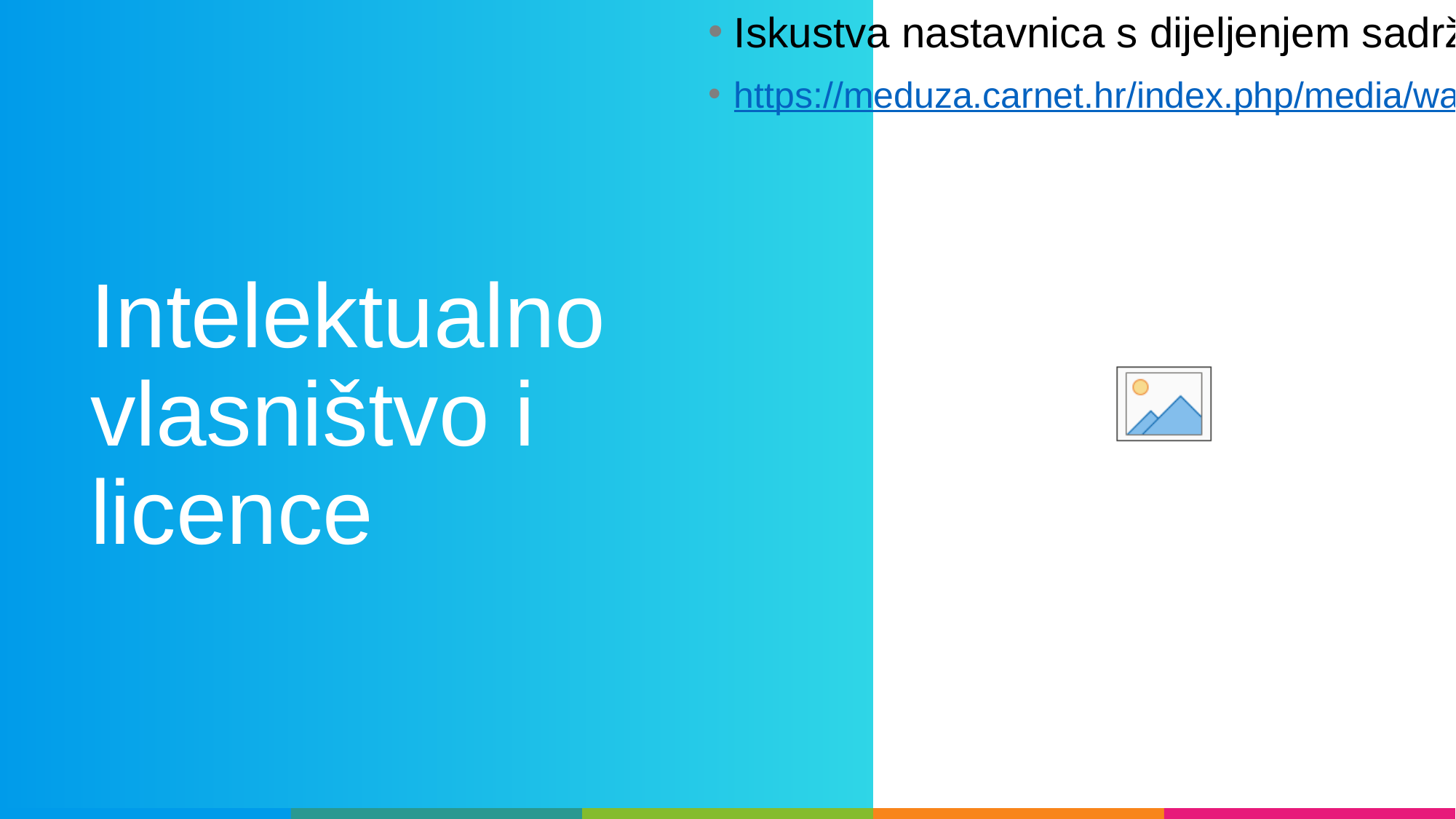

Iskustva nastavnica s dijeljenjem sadržaja
https://meduza.carnet.hr/index.php/media/watch/18560
# Intelektualno vlasništvo i licence